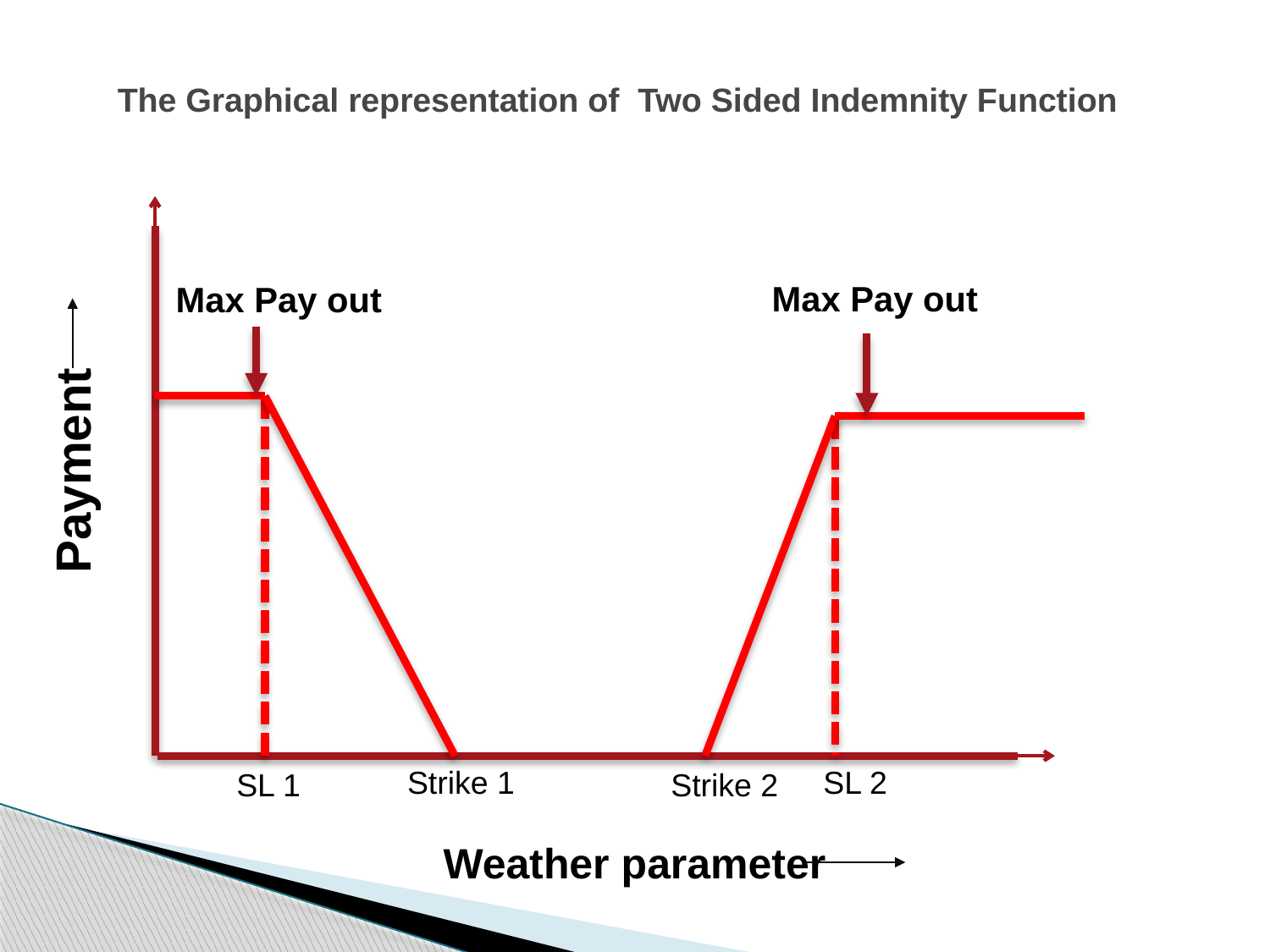

# The Graphical representation of  Two Sided Indemnity Function
Max Pay out
Max Pay out
Payment
Strike 1
SL 2
 SL 1
Strike 2
Weather parameter